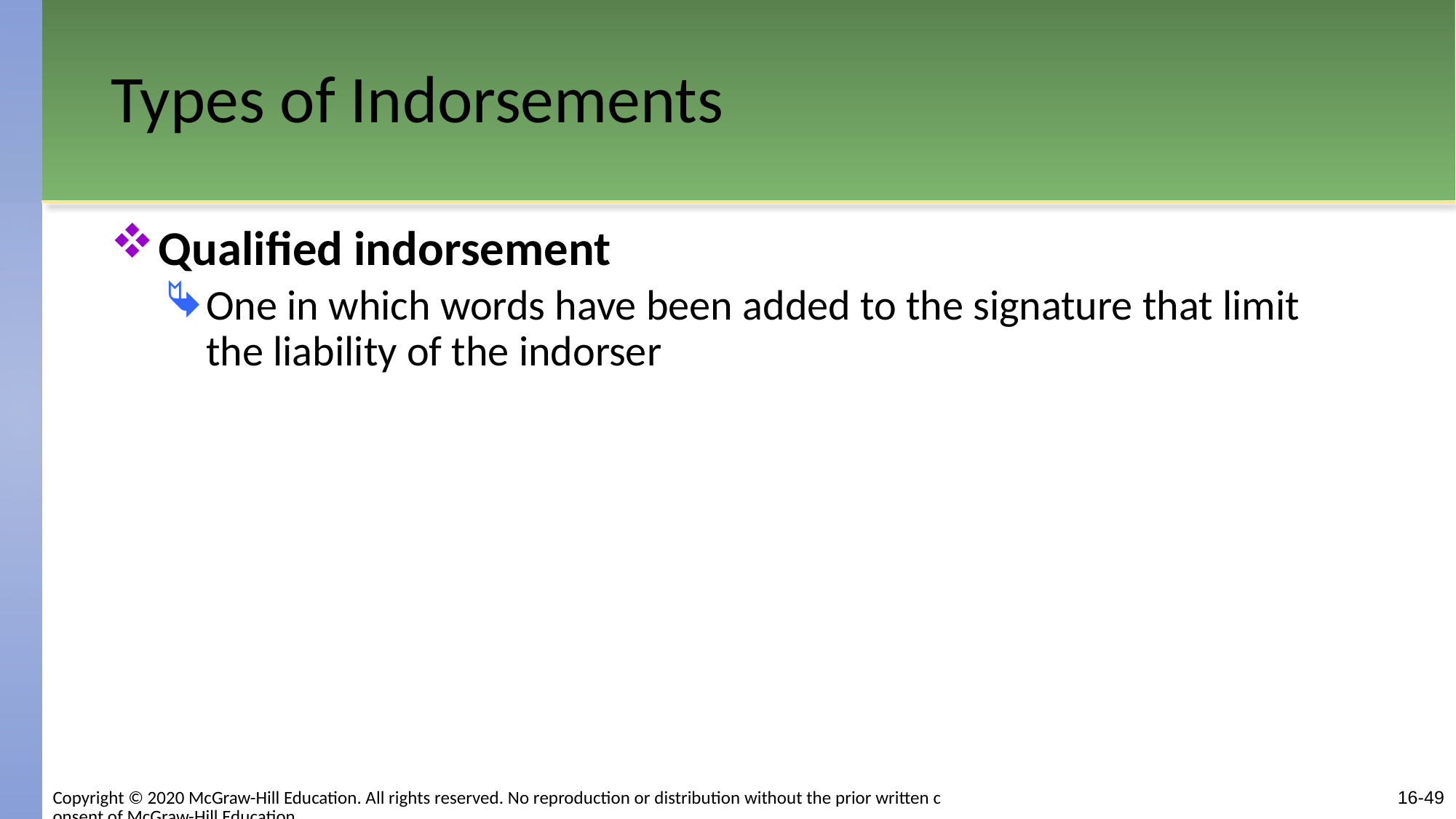

# Types of Indorsements
Qualified indorsement
One in which words have been added to the signature that limit the liability of the indorser

Copyright © 2020 McGraw-Hill Education. All rights reserved. No reproduction or distribution without the prior written consent of McGraw-Hill Education.
16-49